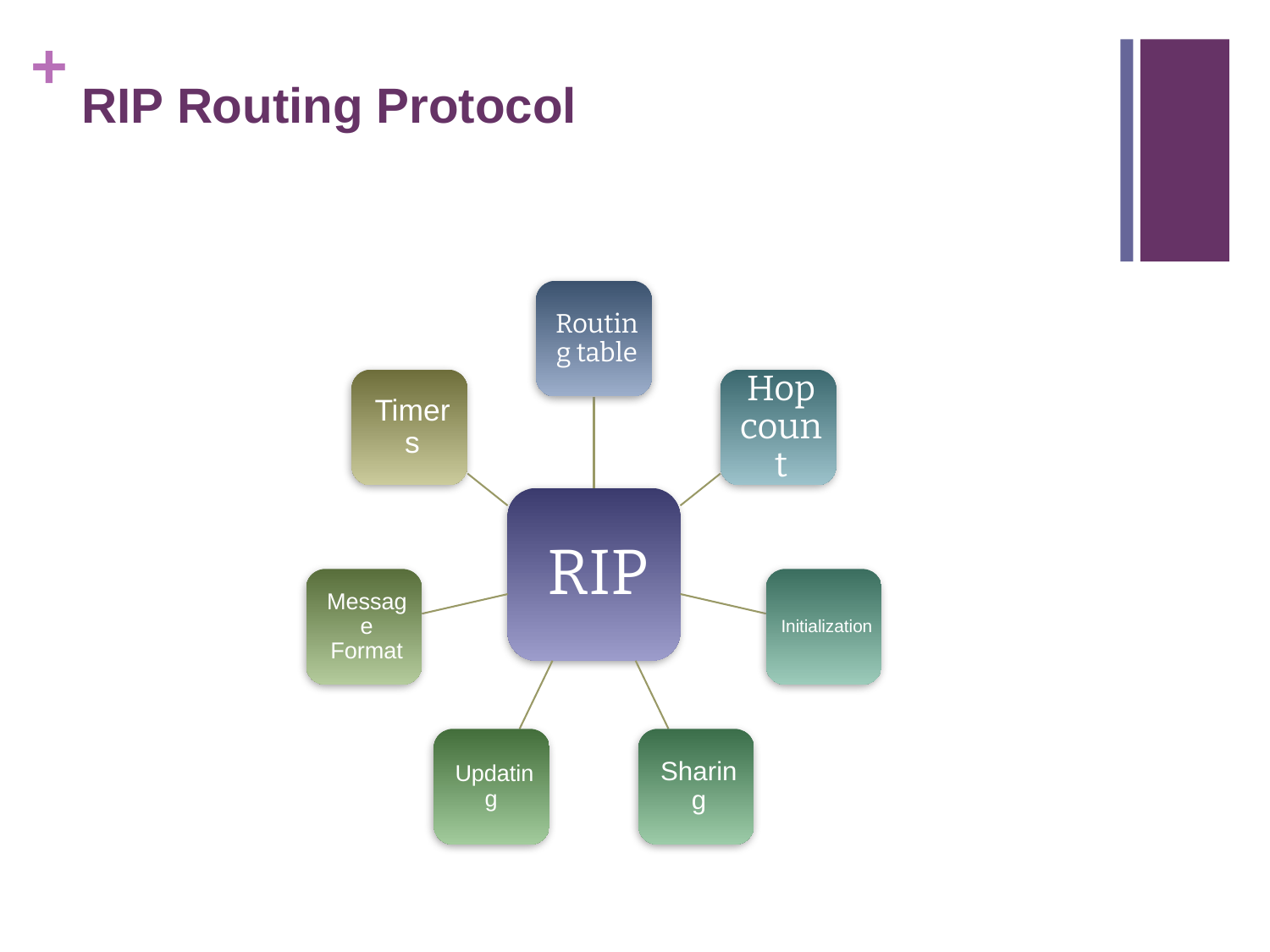

# RIP Routing Protocol
RIP
Routing table
Hop count
Initialization
Sharing
Updating
Message Format
Timers